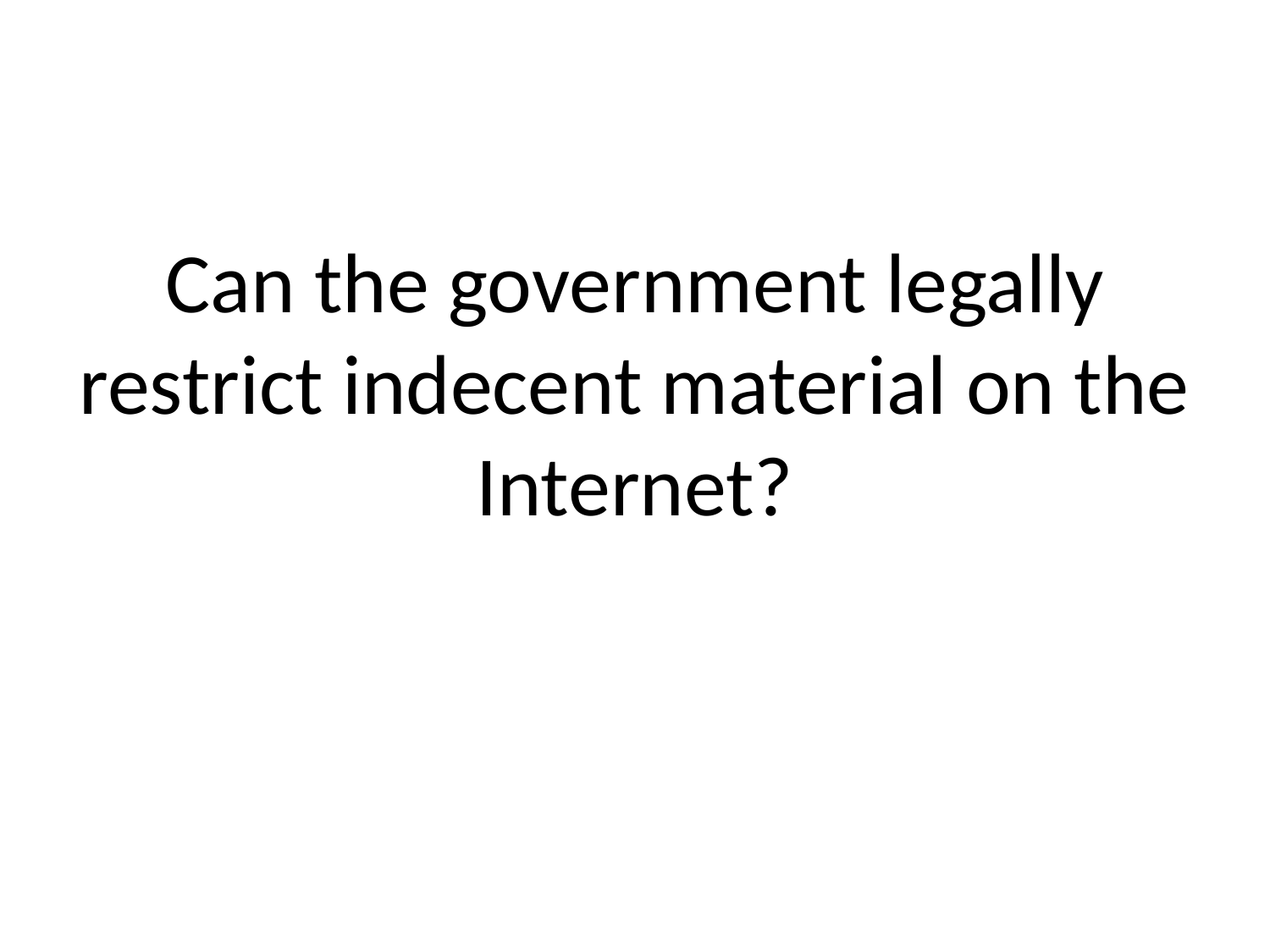

Can the government legally restrict indecent material on the Internet?